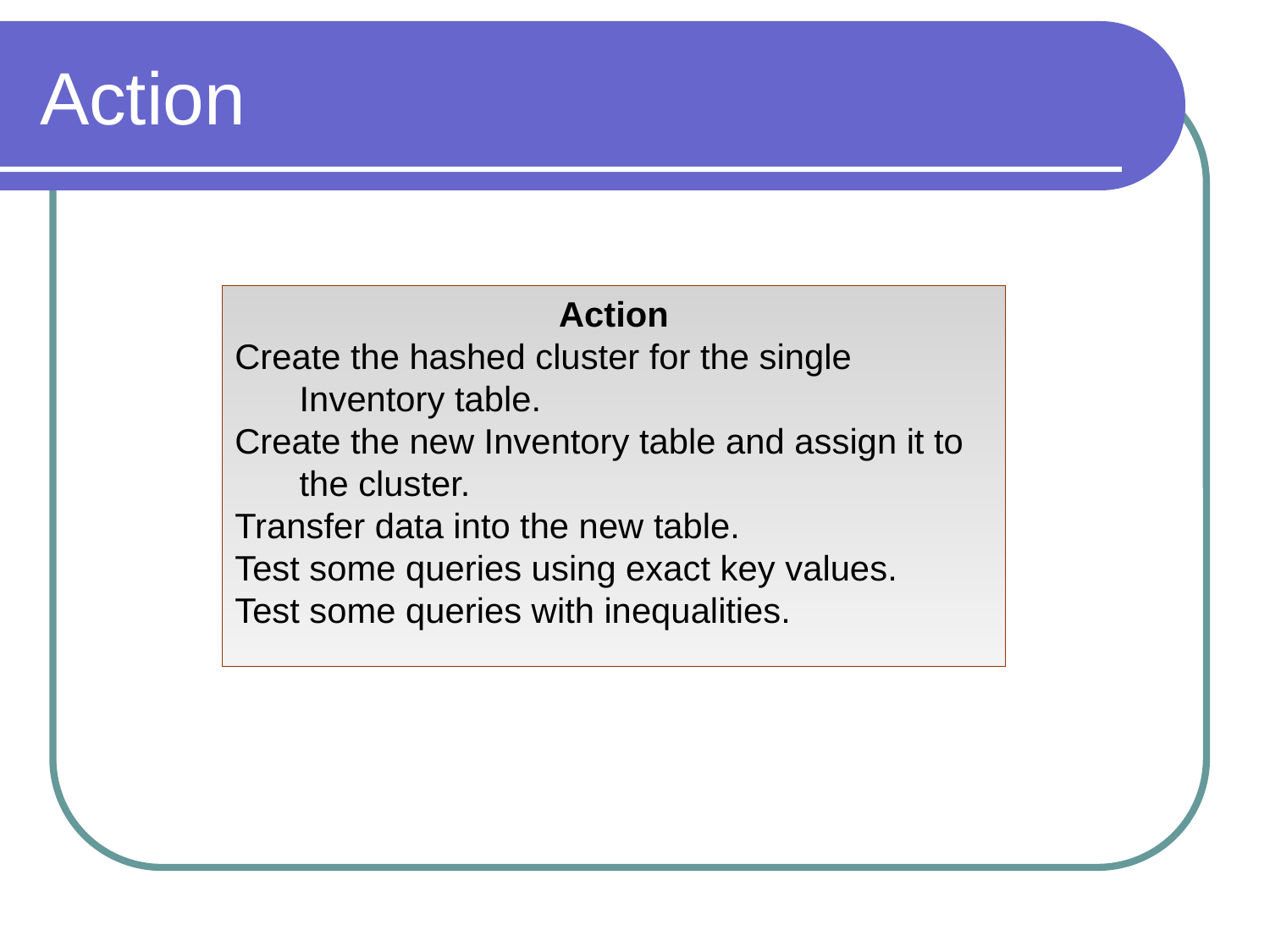

# Action
Action
Create the hashed cluster for the single Inventory table.
Create the new Inventory table and assign it to the cluster.
Transfer data into the new table.
Test some queries using exact key values.
Test some queries with inequalities.